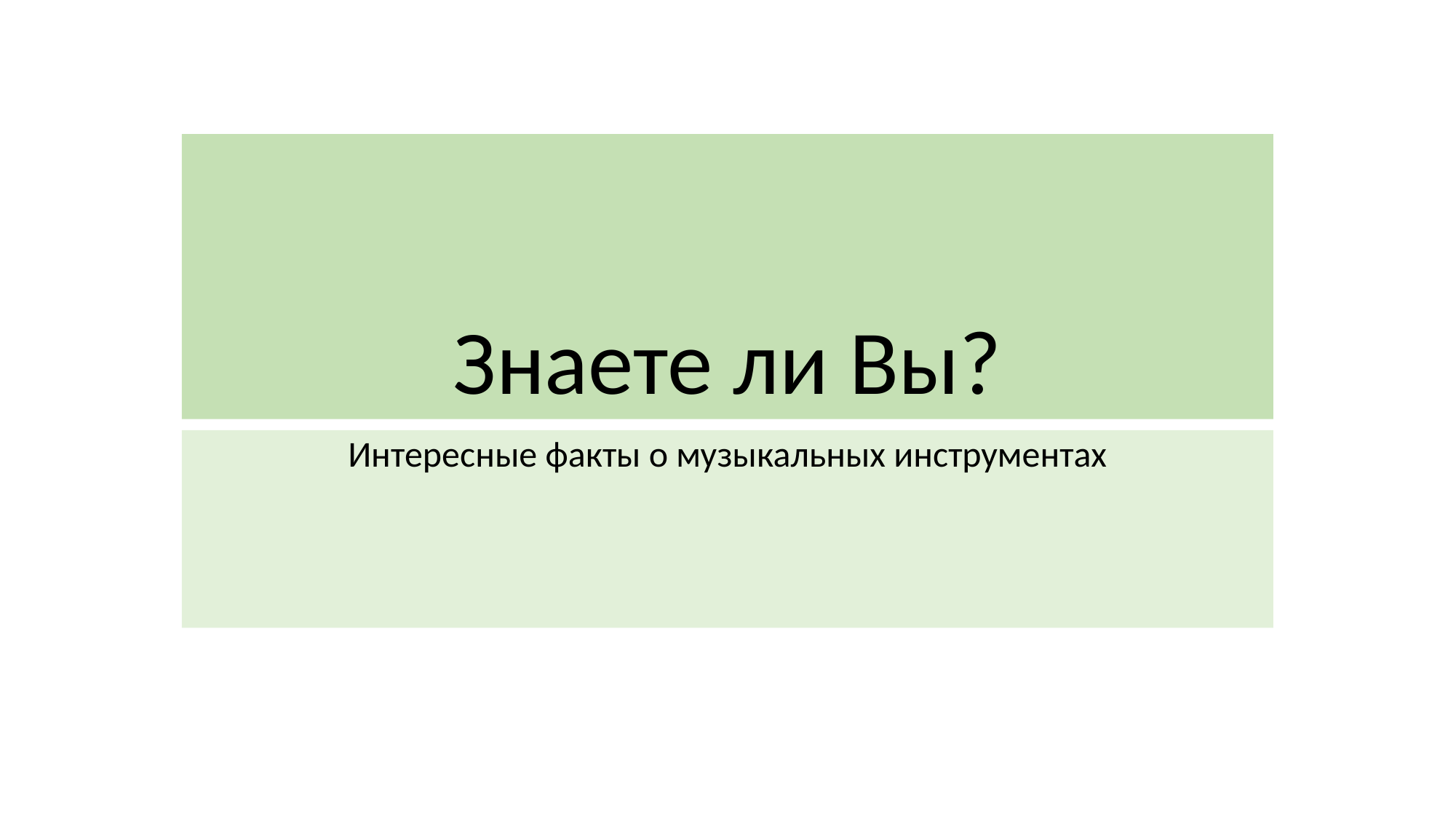

# Знаете ли Вы?
Интересные факты о музыкальных инструментах